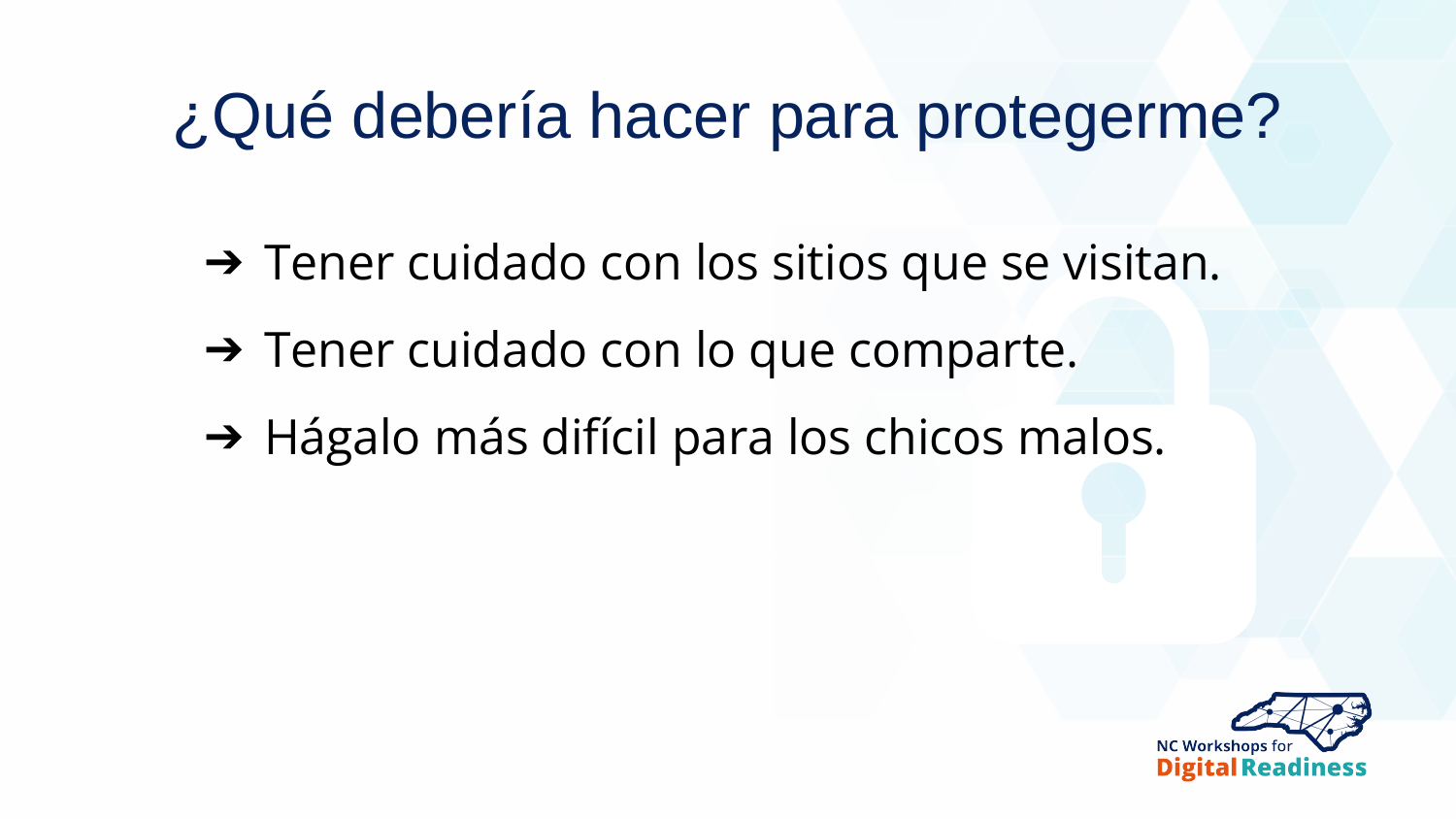

¿Qué debería hacer para protegerme?
Tener cuidado con los sitios que se visitan.
Tener cuidado con lo que comparte.
Hágalo más difícil para los chicos malos.